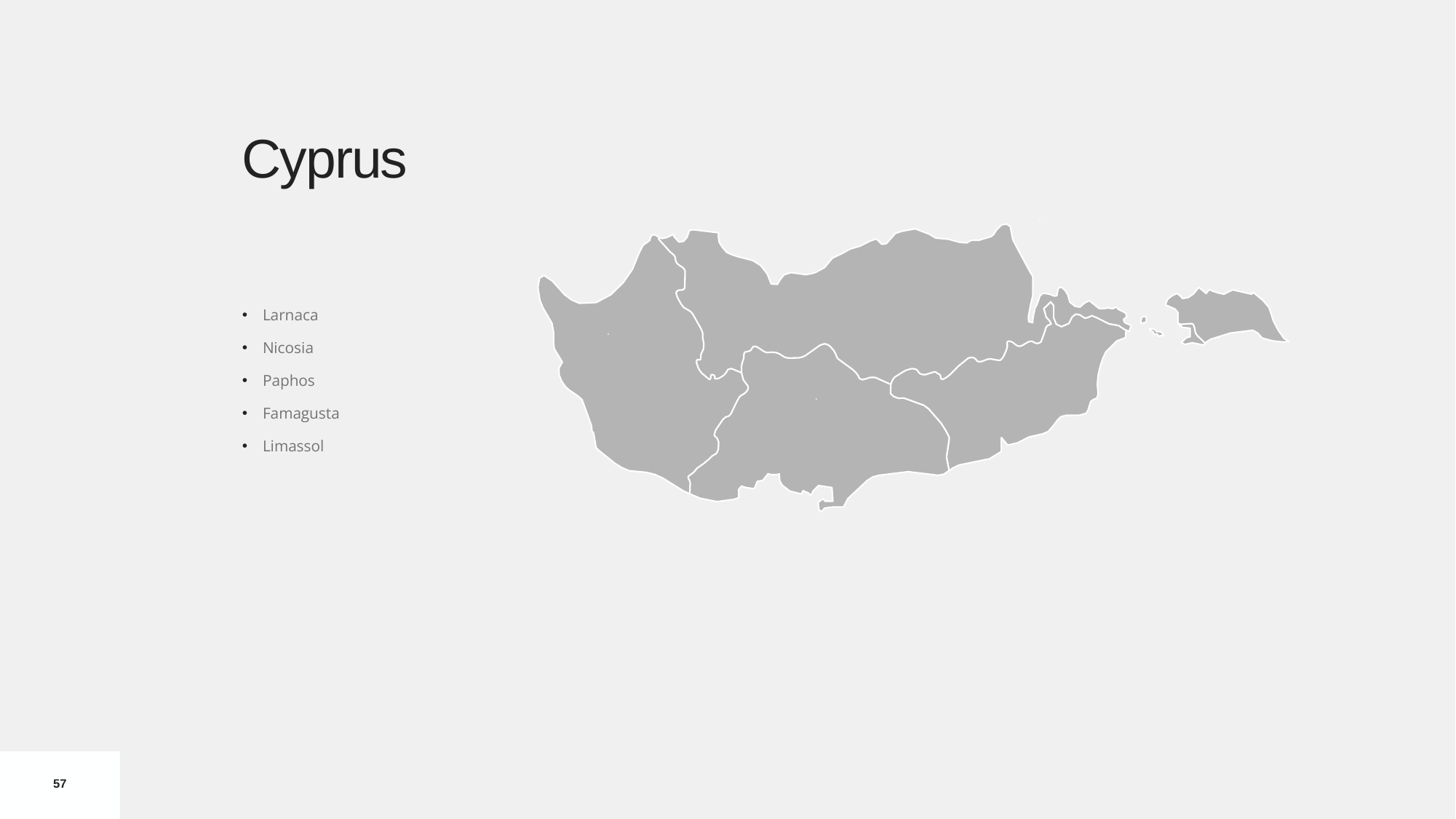

# Cyprus

Larnaca
Nicosia
Paphos
Famagusta
Limassol